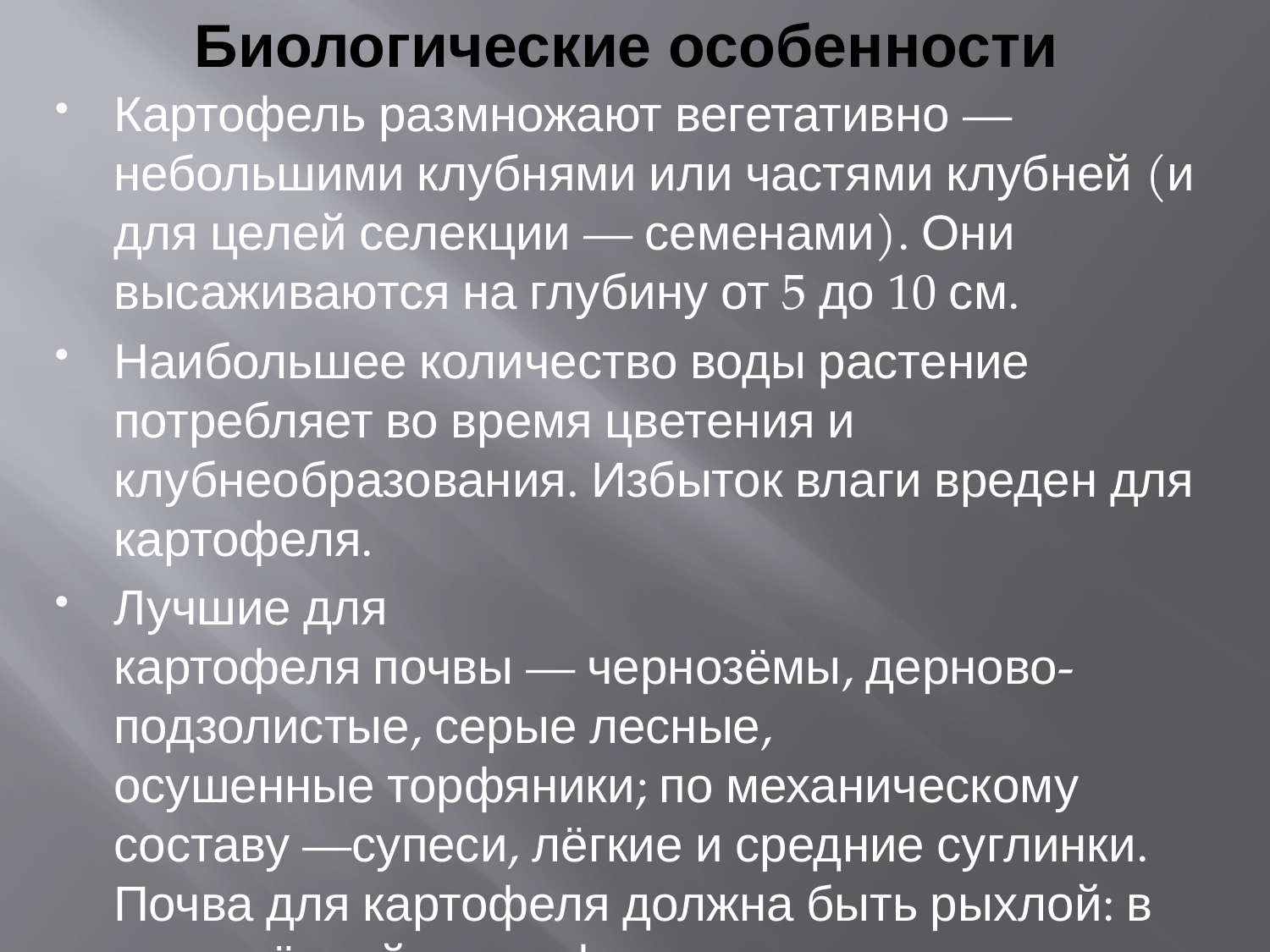

# Биологические особенности
Картофель размножают вегетативно — небольшими клубнями или частями клубней (и для целей селекции — семенами). Они высаживаются на глубину от 5 до 10 см.
Наибольшее количество воды растение потребляет во время цветения и клубнеобразования. Избыток влаги вреден для картофеля.
Лучшие для картофеля почвы — чернозёмы, дерново-подзолистые, серые лесные, осушенные торфяники; по механическому составу —супеси, лёгкие и средние суглинки. Почва для картофеля должна быть рыхлой: в уплотнённой почве формируются мелкие и деформированные клубни.